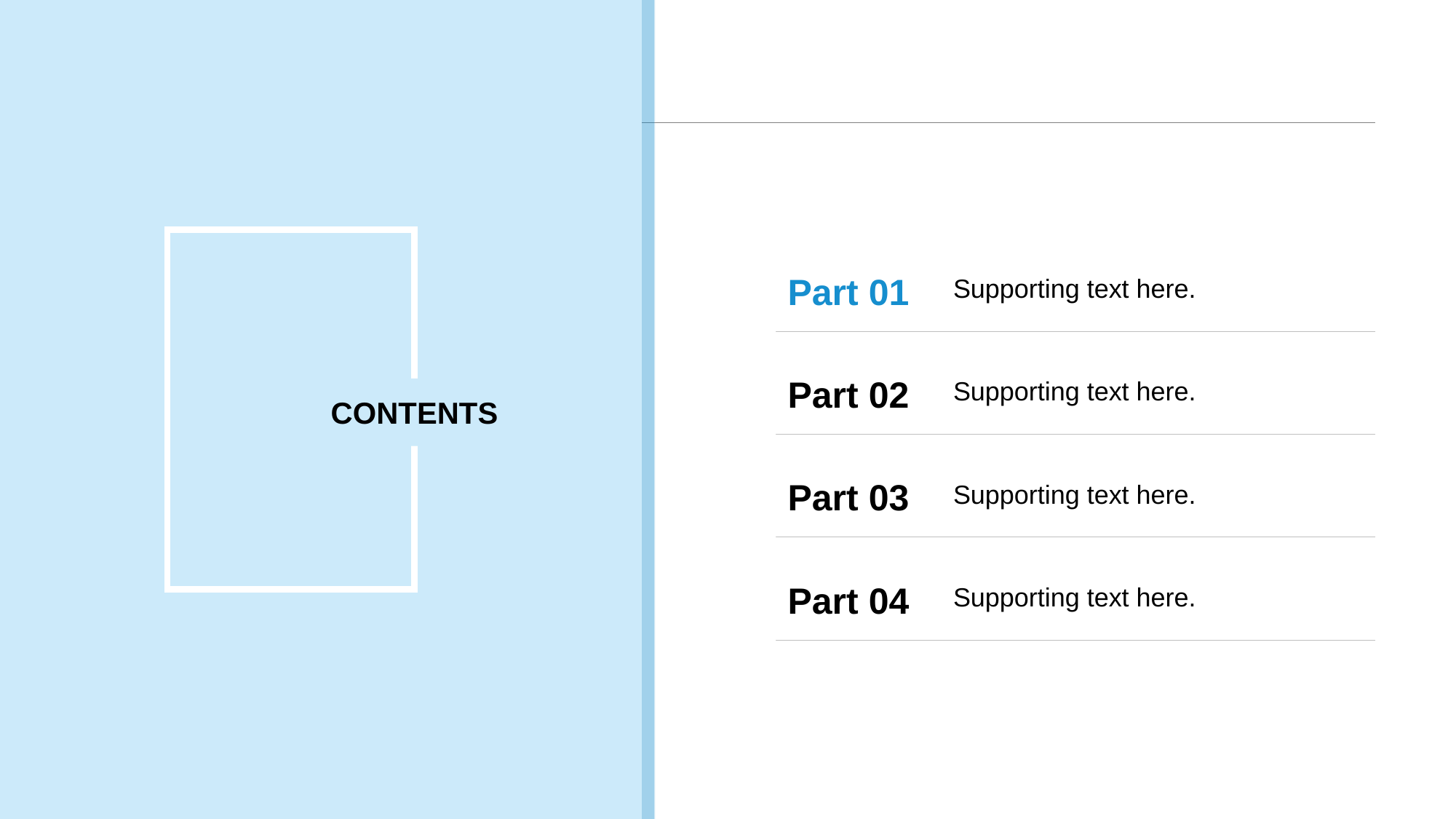

CONTENTS
Part 01
Supporting text here.
Part 02
Supporting text here.
Part 03
Supporting text here.
Part 04
Supporting text here.